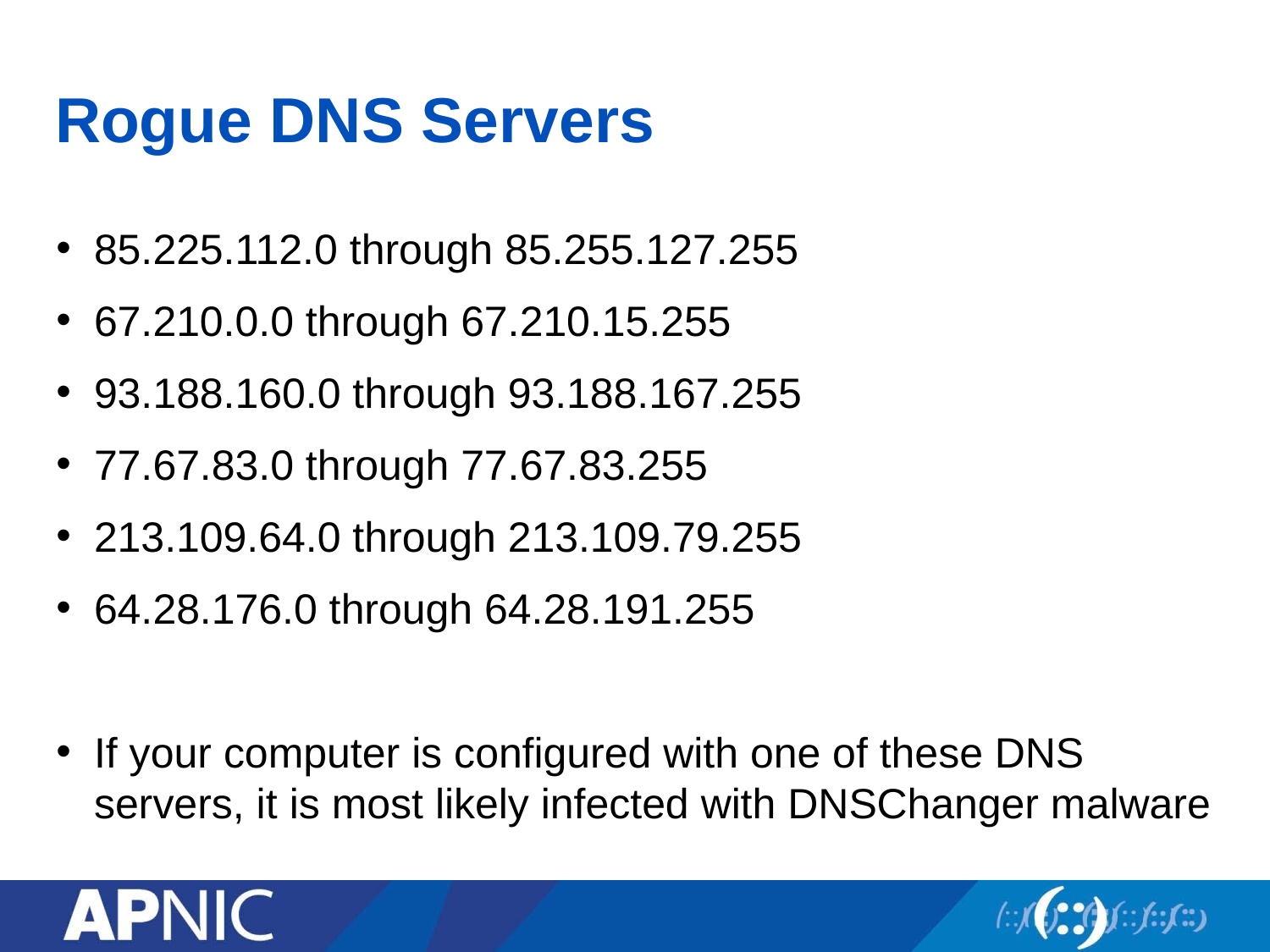

# Rogue DNS Servers
85.225.112.0 through 85.255.127.255
67.210.0.0 through 67.210.15.255
93.188.160.0 through 93.188.167.255
77.67.83.0 through 77.67.83.255
213.109.64.0 through 213.109.79.255
64.28.176.0 through 64.28.191.255

If your computer is configured with one of these DNS servers, it is most likely infected with DNSChanger malware